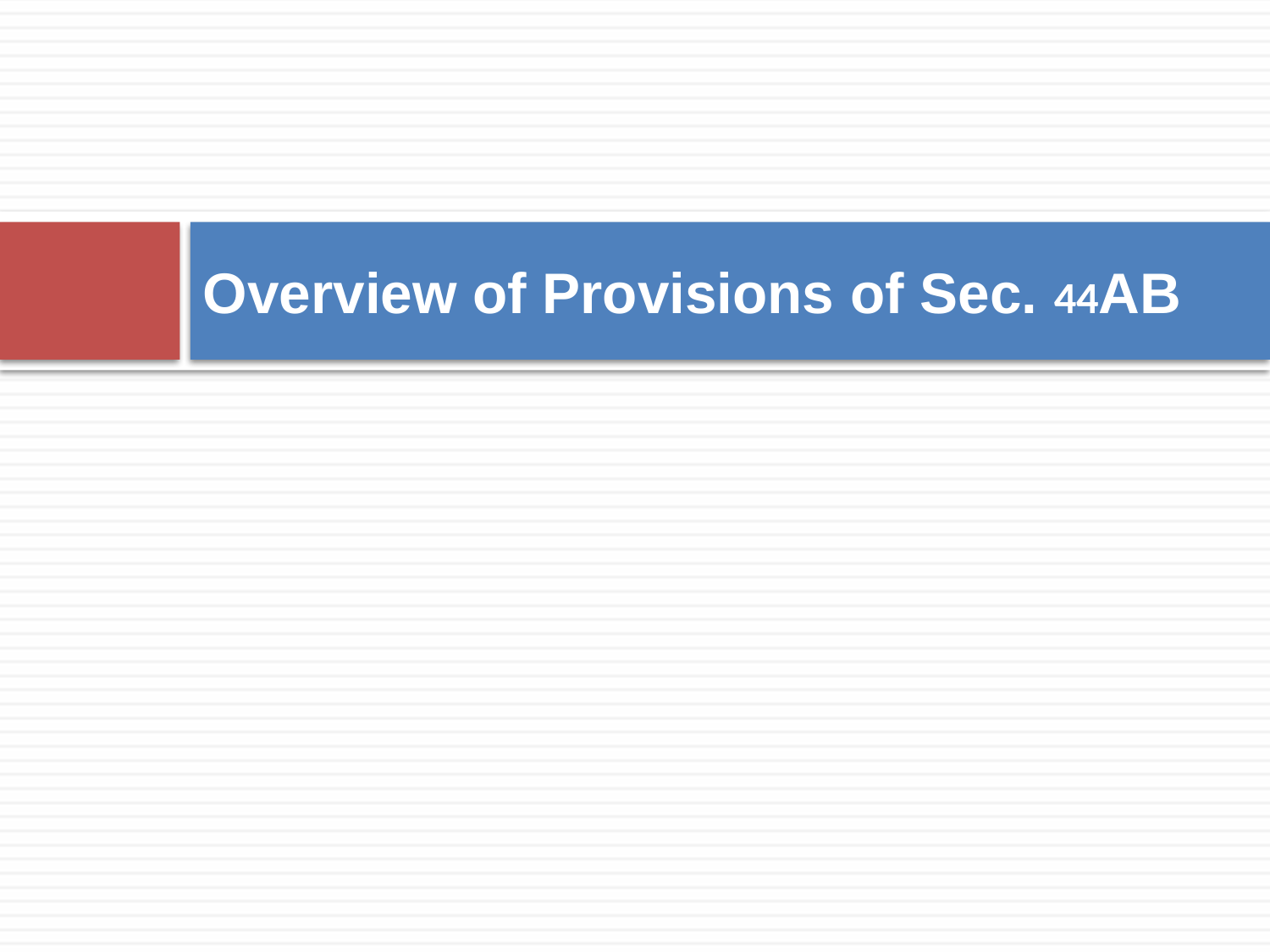

# Overview of Provisions of Sec. 44AB